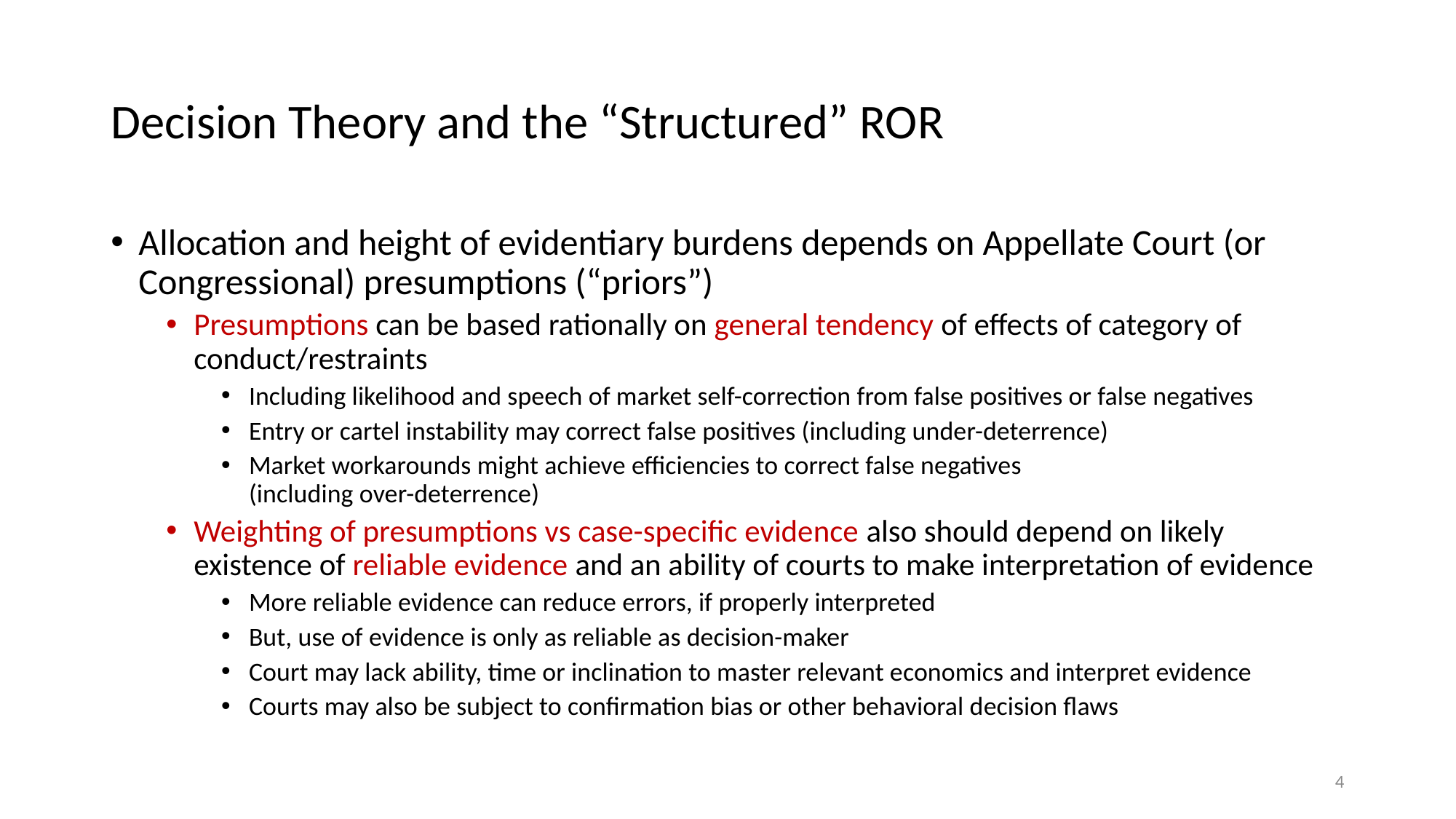

# Decision Theory and the “Structured” ROR
Allocation and height of evidentiary burdens depends on Appellate Court (or Congressional) presumptions (“priors”)
Presumptions can be based rationally on general tendency of effects of category of conduct/restraints
Including likelihood and speech of market self-correction from false positives or false negatives
Entry or cartel instability may correct false positives (including under-deterrence)
Market workarounds might achieve efficiencies to correct false negatives
(including over-deterrence)
Weighting of presumptions vs case-specific evidence also should depend on likely existence of reliable evidence and an ability of courts to make interpretation of evidence
More reliable evidence can reduce errors, if properly interpreted
But, use of evidence is only as reliable as decision-maker
Court may lack ability, time or inclination to master relevant economics and interpret evidence
Courts may also be subject to confirmation bias or other behavioral decision flaws
4